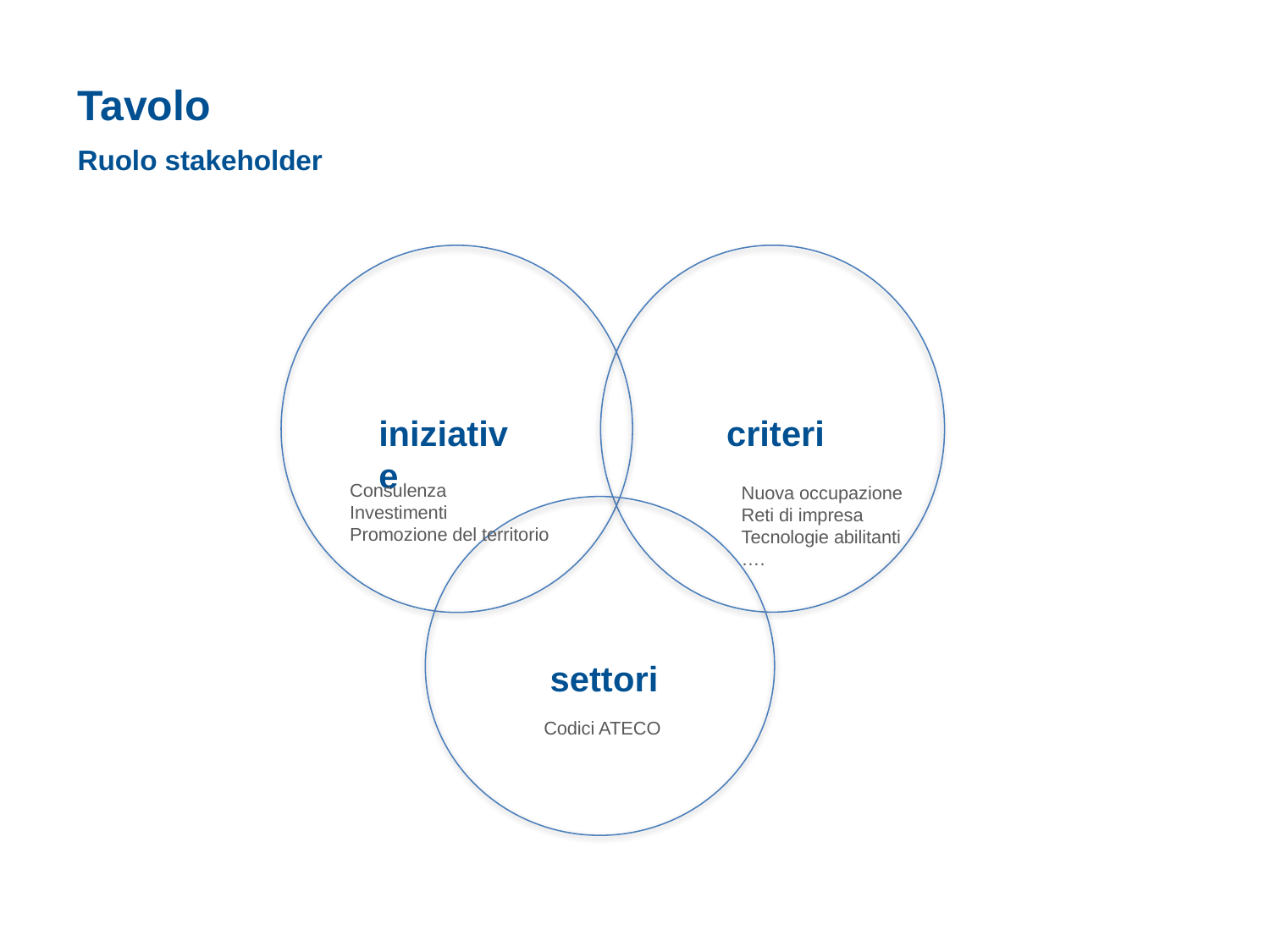

Tavolo
Ruolo stakeholder

iniziative
criteri
Consulenza
Investimenti
Promozione del territorio
Nuova occupazione
Reti di impresa
Tecnologie abilitanti
….

settori
Codici ATECO